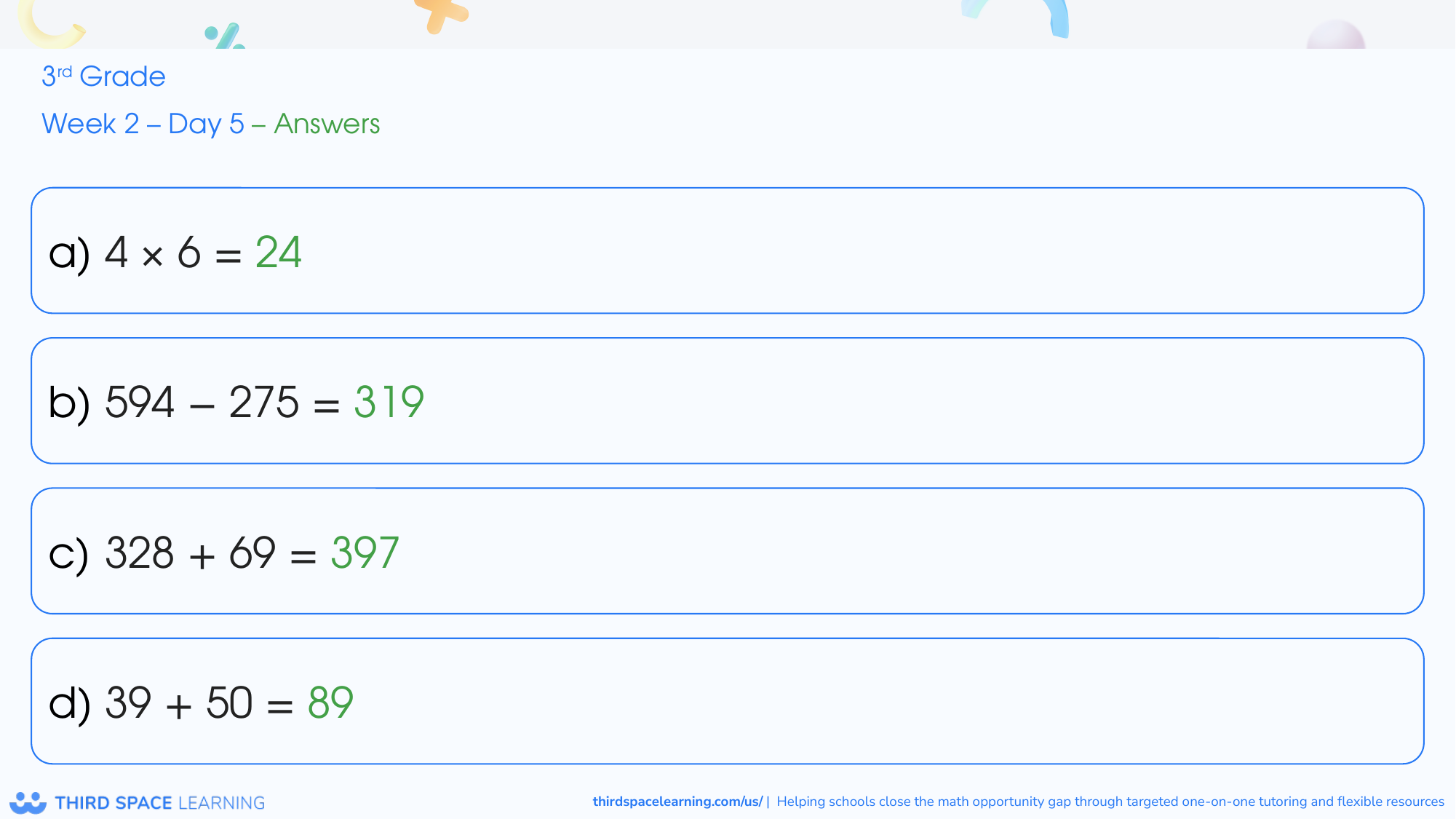

3rd Grade
Week 2 – Day 5 – Answers
4 × 6 = 24
594 − 275 = 319
328 + 69 = 397
39 + 50 = 89